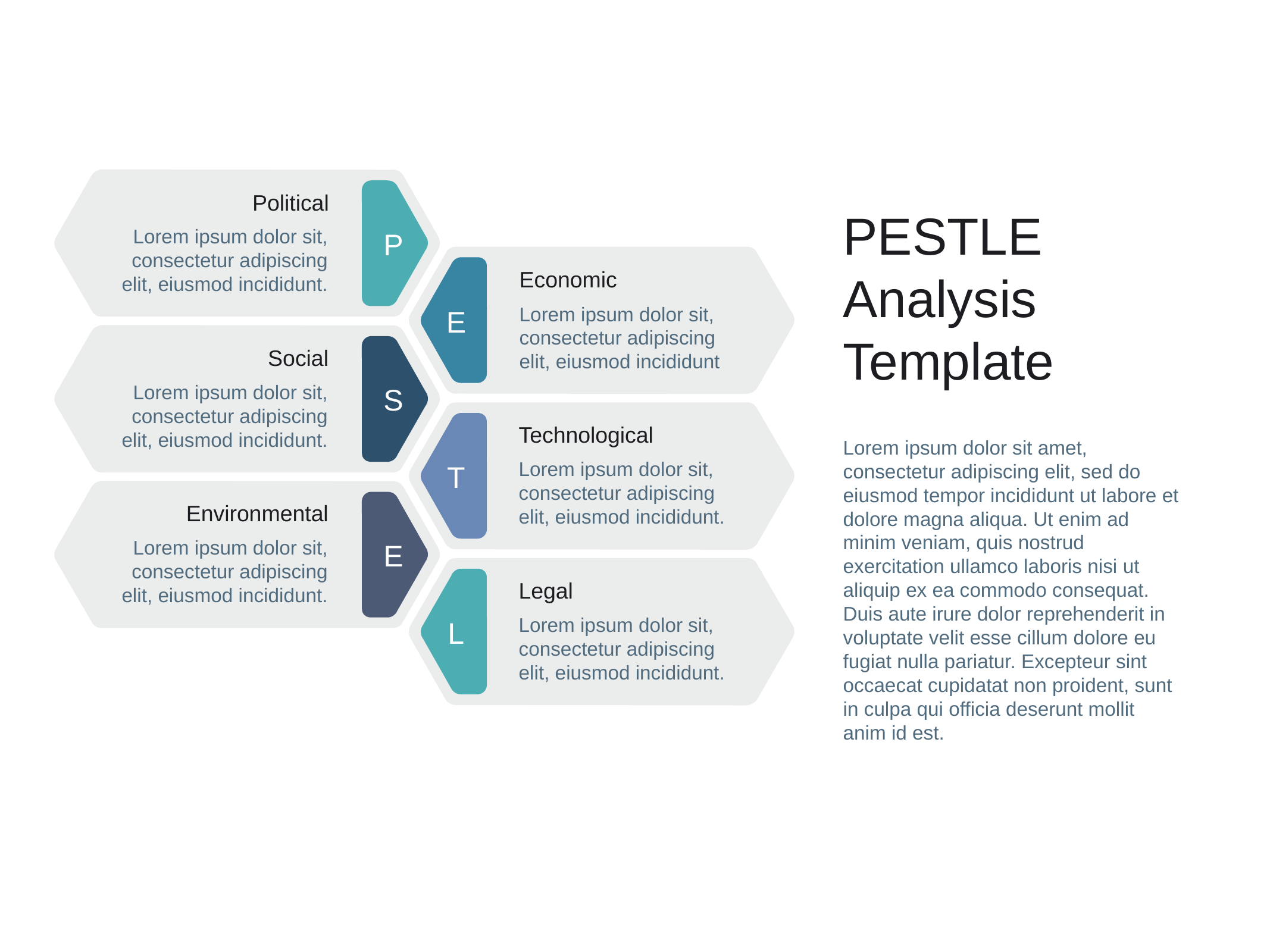

Political
PESTLE Analysis Template
Lorem ipsum dolor sit amet, consectetur adipiscing elit, sed do eiusmod tempor incididunt ut labore et dolore magna aliqua. Ut enim ad minim veniam, quis nostrud exercitation ullamco laboris nisi ut aliquip ex ea commodo consequat. Duis aute irure dolor reprehenderit in voluptate velit esse cillum dolore eu fugiat nulla pariatur. Excepteur sint occaecat cupidatat non proident, sunt in culpa qui officia deserunt mollit anim id est.
Lorem ipsum dolor sit, consectetur adipiscing elit, eiusmod incididunt.
P

Economic
Lorem ipsum dolor sit, consectetur adipiscing elit, eiusmod incididunt
E

Social
Lorem ipsum dolor sit, consectetur adipiscing elit, eiusmod incididunt.
S

Technological
Lorem ipsum dolor sit, consectetur adipiscing elit, eiusmod incididunt.
T

Environmental
Lorem ipsum dolor sit, consectetur adipiscing elit, eiusmod incididunt.
E

Legal
Lorem ipsum dolor sit, consectetur adipiscing elit, eiusmod incididunt.
L